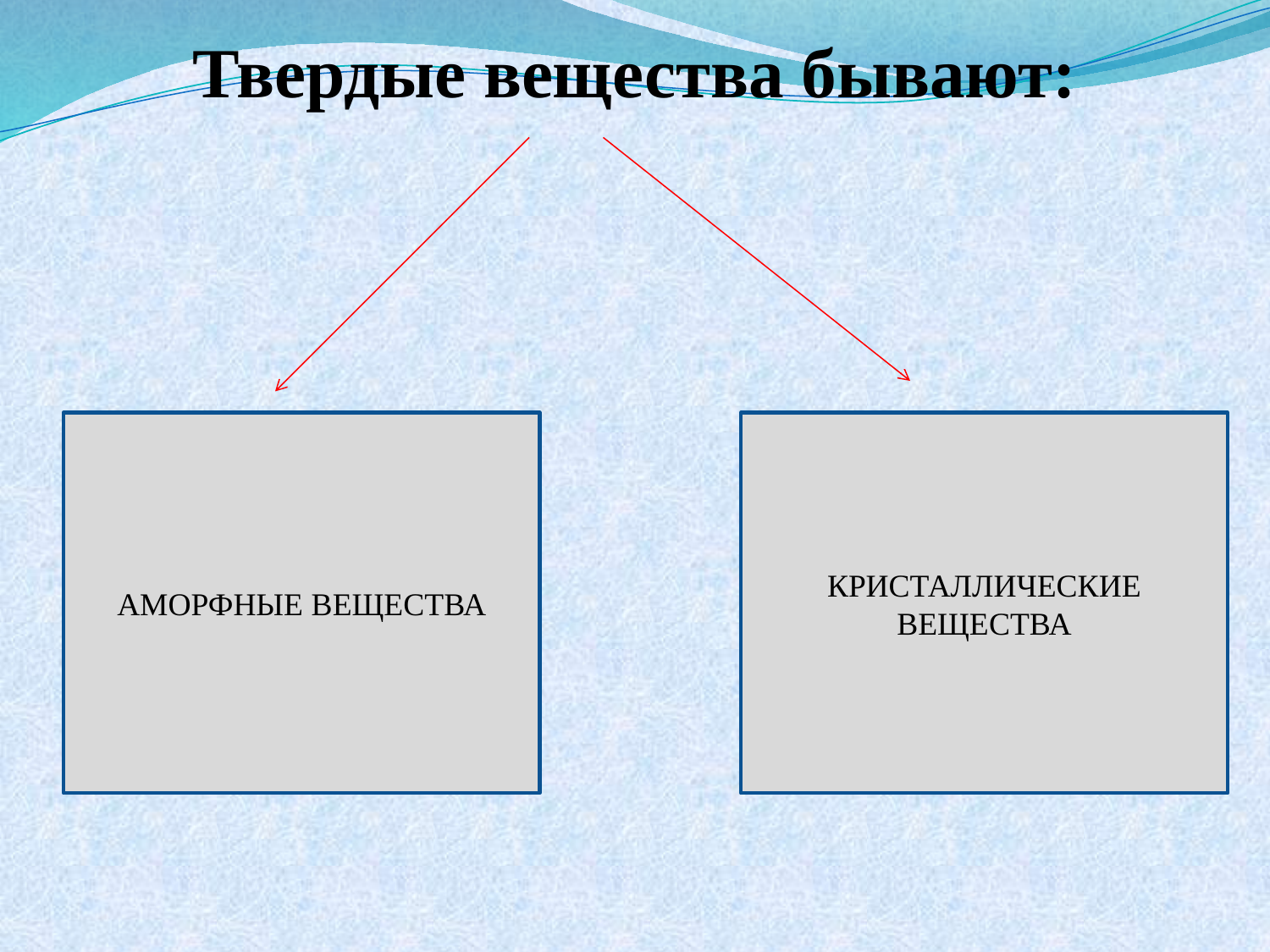

#
Твердые вещества бывают:

АМОРФНЫЕ ВЕЩЕСТВА
КРИСТАЛЛИЧЕСКИЕ ВЕЩЕСТВА